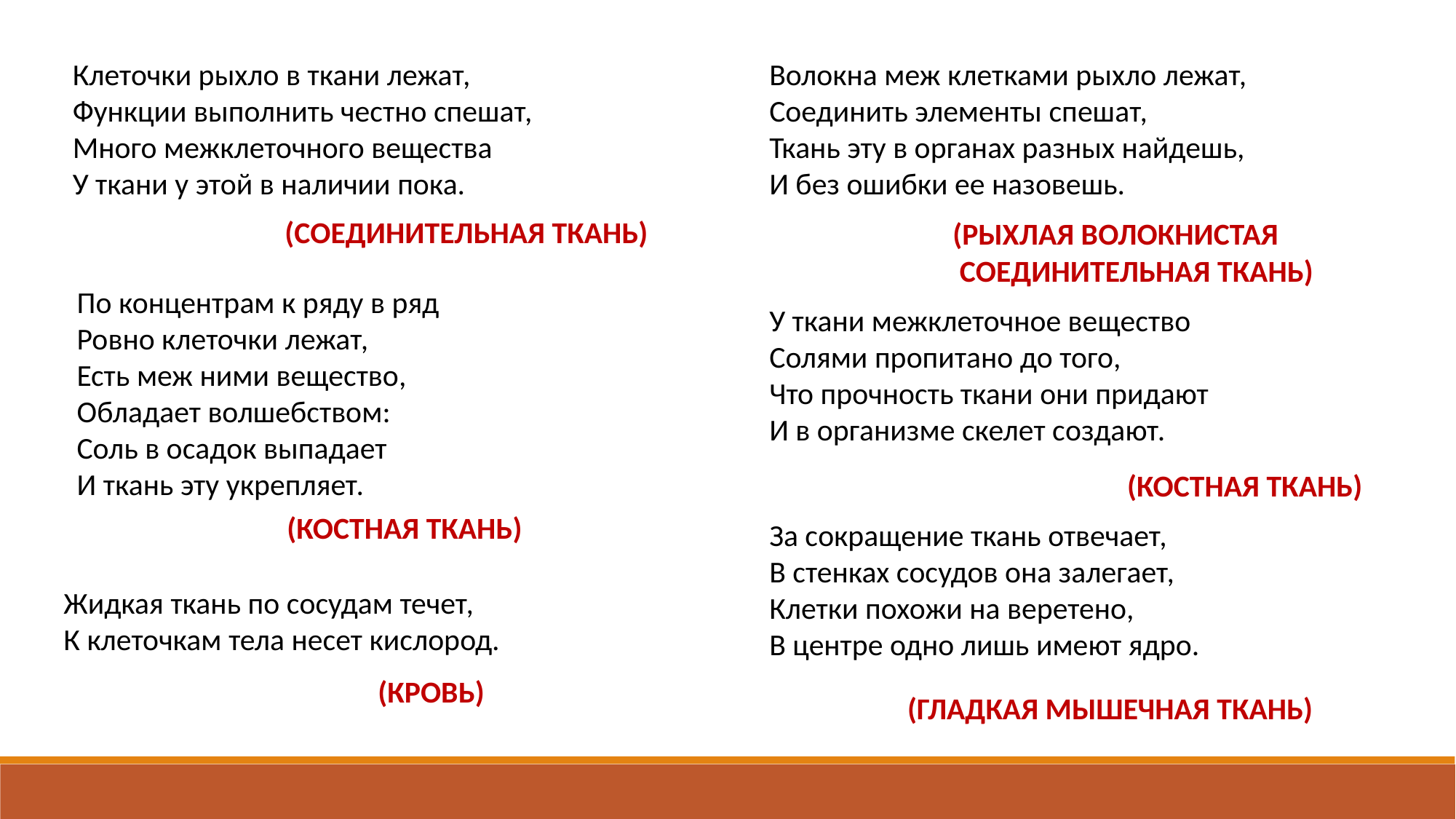

Клеточки рыхло в ткани лежат,
Функции выполнить честно спешат,
Много межклеточного вещества
У ткани у этой в наличии пока.
Волокна меж клетками рыхло лежат,
Соединить элементы спешат,
Ткань эту в органах разных найдешь,
И без ошибки ее назовешь.
(СОЕДИНИТЕЛЬНАЯ ТКАНЬ)
(РЫХЛАЯ ВОЛОКНИСТАЯ
 СОЕДИНИТЕЛЬНАЯ ТКАНЬ)
По концентрам к ряду в ряд
Ровно клеточки лежат,
Есть меж ними вещество,
Обладает волшебством:
Соль в осадок выпадает
И ткань эту укрепляет.
У ткани межклеточное вещество
Солями пропитано до того,
Что прочность ткани они придают
И в организме скелет создают.
(КОСТНАЯ ТКАНЬ)
(КОСТНАЯ ТКАНЬ)
За сокращение ткань отвечает,
В стенках сосудов она залегает,
Клетки похожи на веретено,
В центре одно лишь имеют ядро.
Жидкая ткань по сосудам течет,
К клеточкам тела несет кислород.
(КРОВЬ)
(ГЛАДКАЯ МЫШЕЧНАЯ ТКАНЬ)